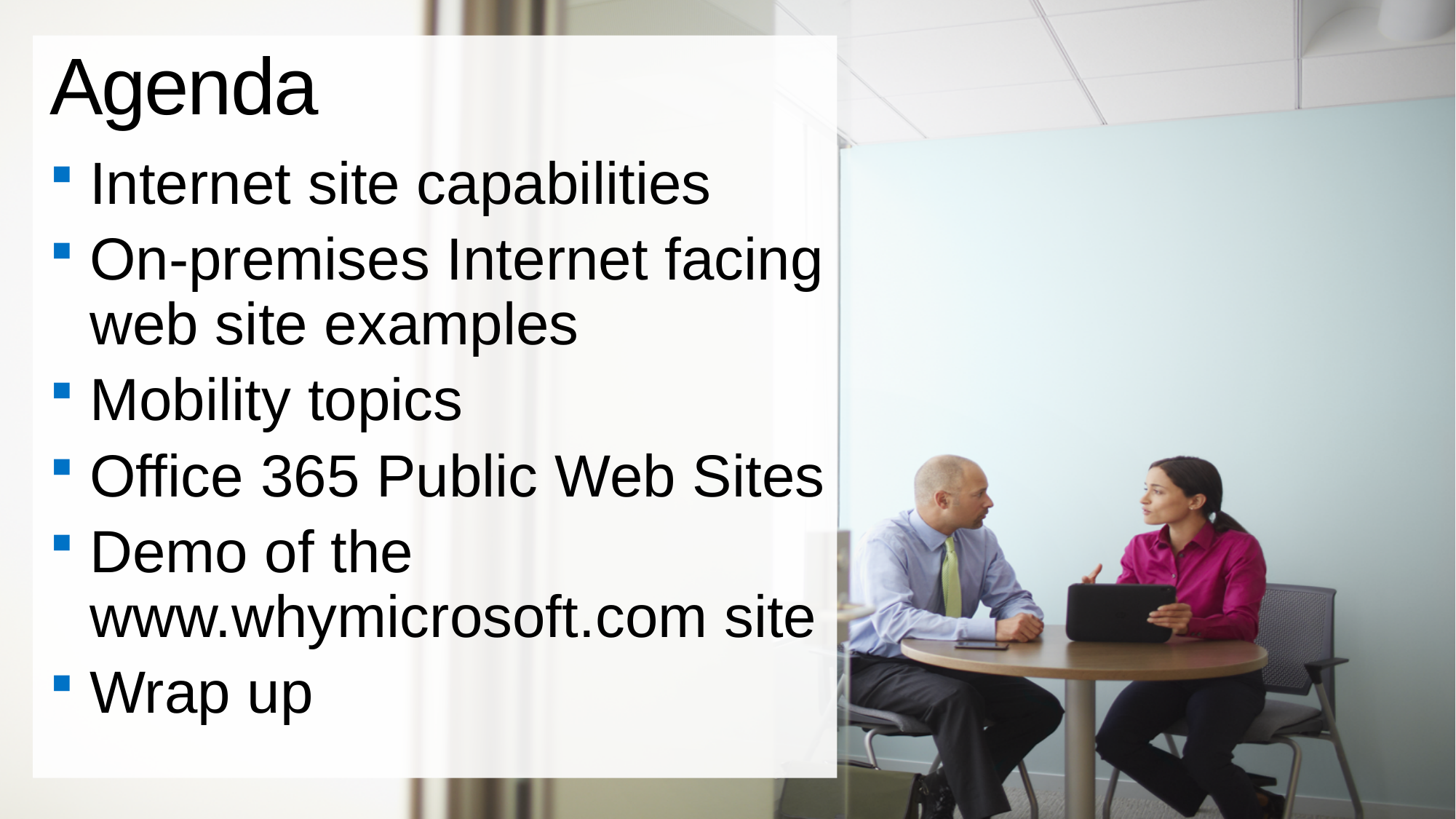

# Agenda

Internet site capabilities
On-premises Internet facing web site examples
Mobility topics
Office 365 Public Web Sites
Demo of the www.whymicrosoft.com site
Wrap up